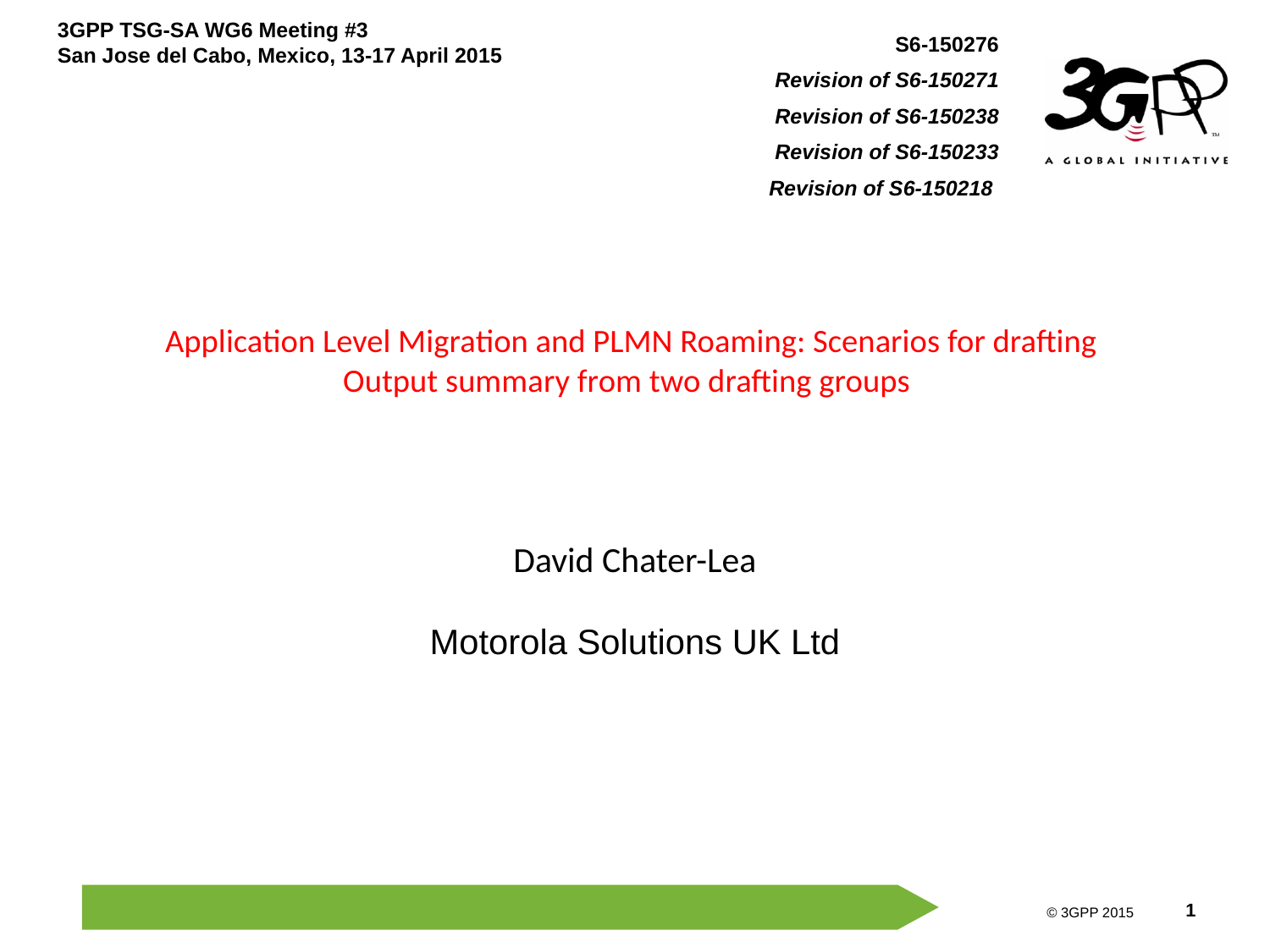

# Application Level Migration and PLMN Roaming: Scenarios for drafting Output summary from two drafting groups
David Chater-Lea

Motorola Solutions UK Ltd